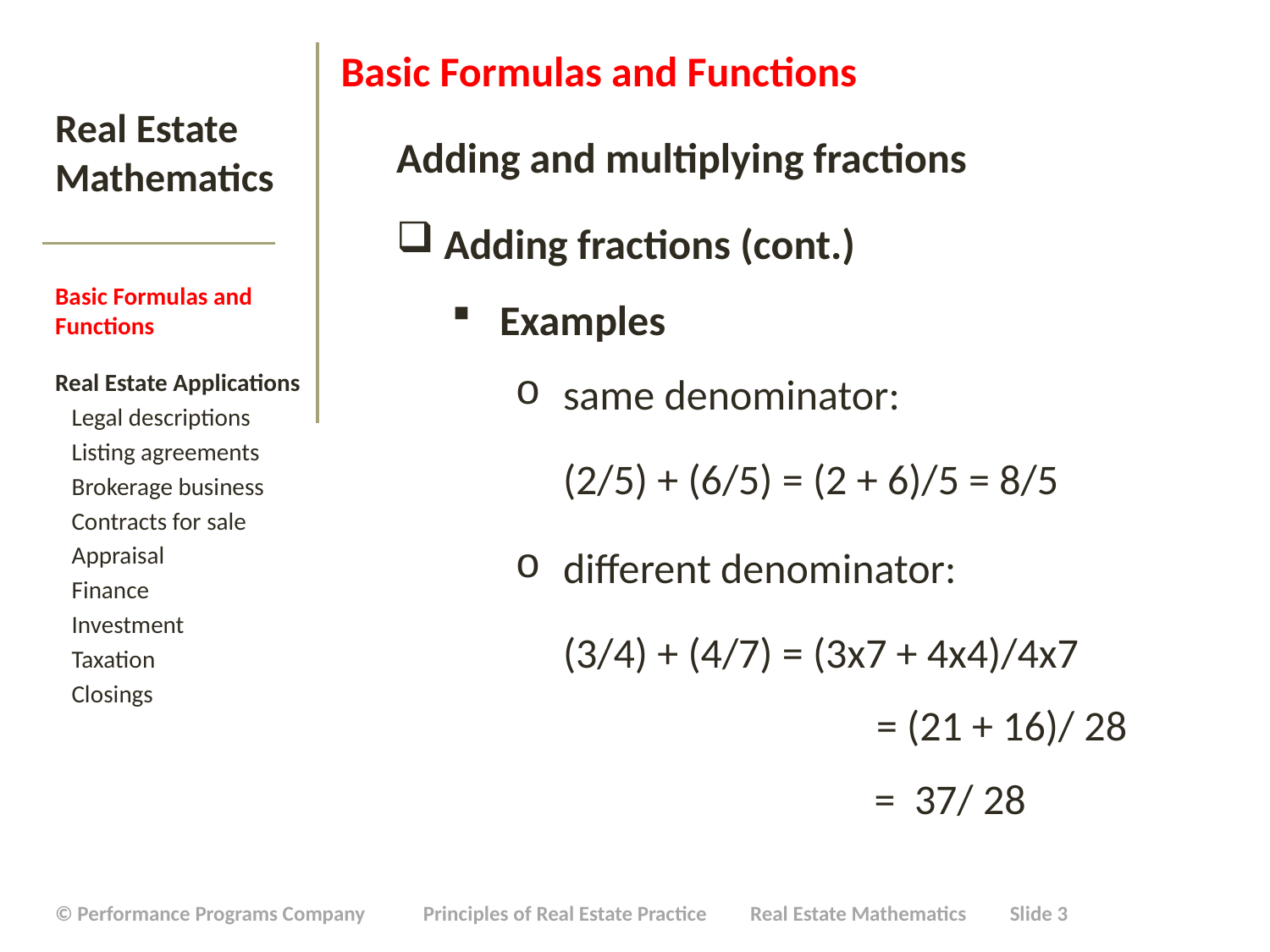

Basic Formulas and Functions

Adding and multiplying fractions

Adding fractions (cont.)
Examples
same denominator:
(2/5) + (6/5) = (2 + 6)/5 = 8/5
different denominator:
(3/4) + (4/7) = (3x7 + 4x4)/4x7
		              = (21 + 16)/ 28
		      =  37/ 28

# Real Estate Mathematics

Basic Formulas and Functions

Real Estate Applications
   Legal descriptions
   Listing agreements
   Brokerage business
   Contracts for sale
   Appraisal
   Finance
   Investment
   Taxation
   Closings

| © Performance Programs Company Principles of Real Estate Practice Real Estate Mathematics Slide 3 |
| --- |